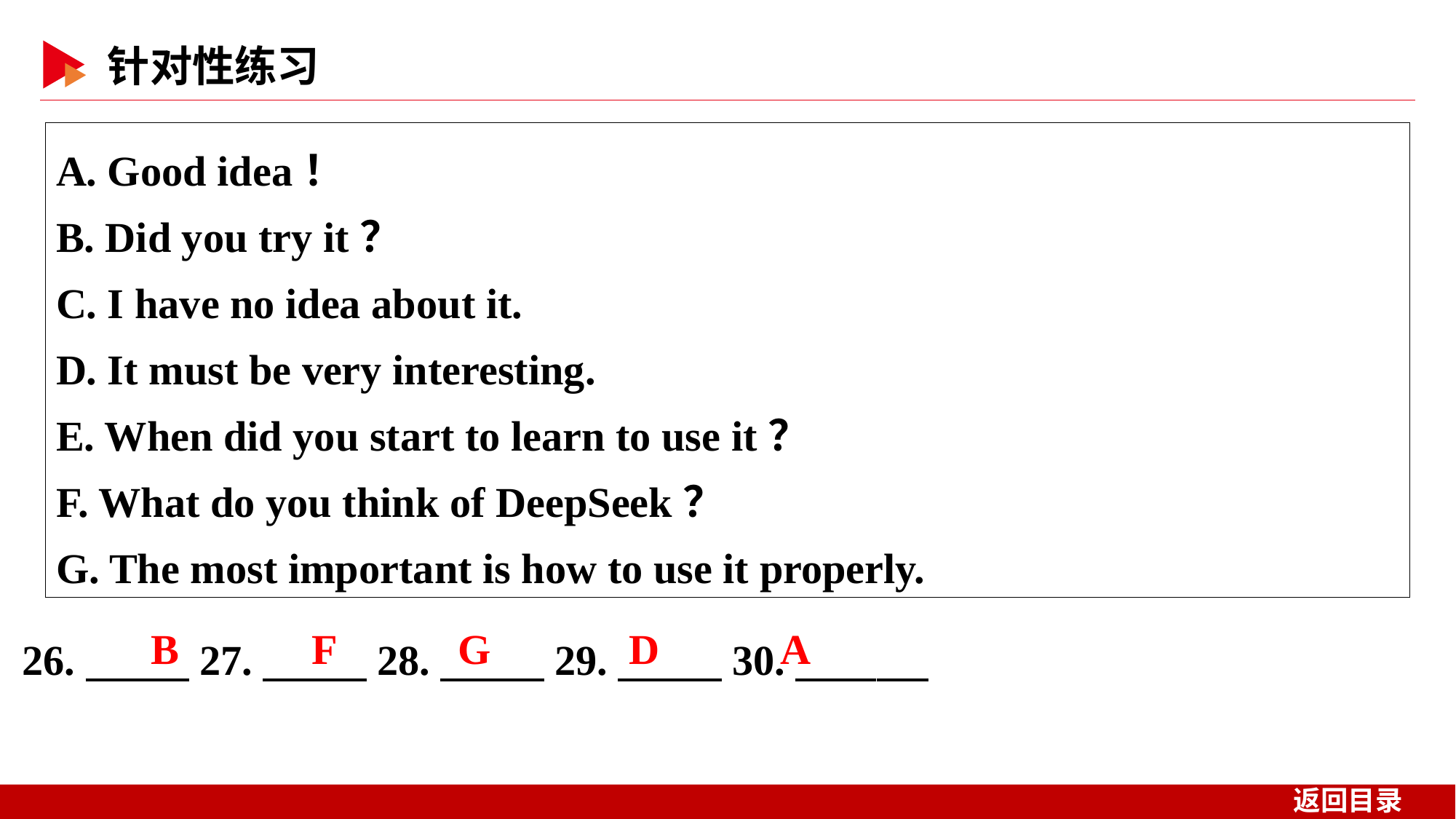

A. Good idea！
B. Did you try it？
C. I have no idea about it.
D. It must be very interesting.
E. When did you start to learn to use it？
F. What do you think of DeepSeek？
G. The most important is how to use it properly.
26.　  　27.　  　28.　  　29.　  　30.
B
F
G
D
A